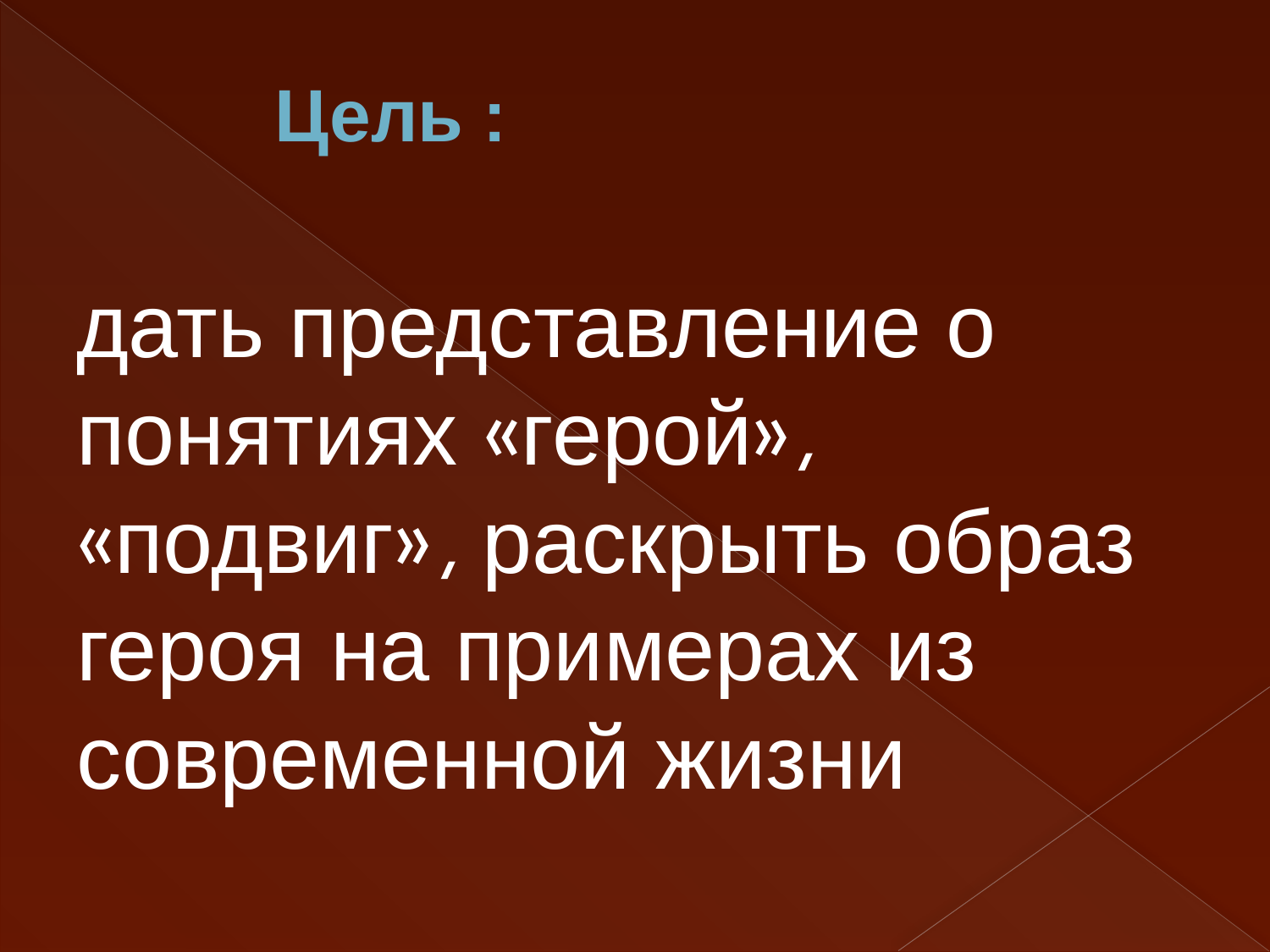

# Цель :
дать представление о понятиях «герой», «подвиг», раскрыть образ героя на примерах из современной жизни